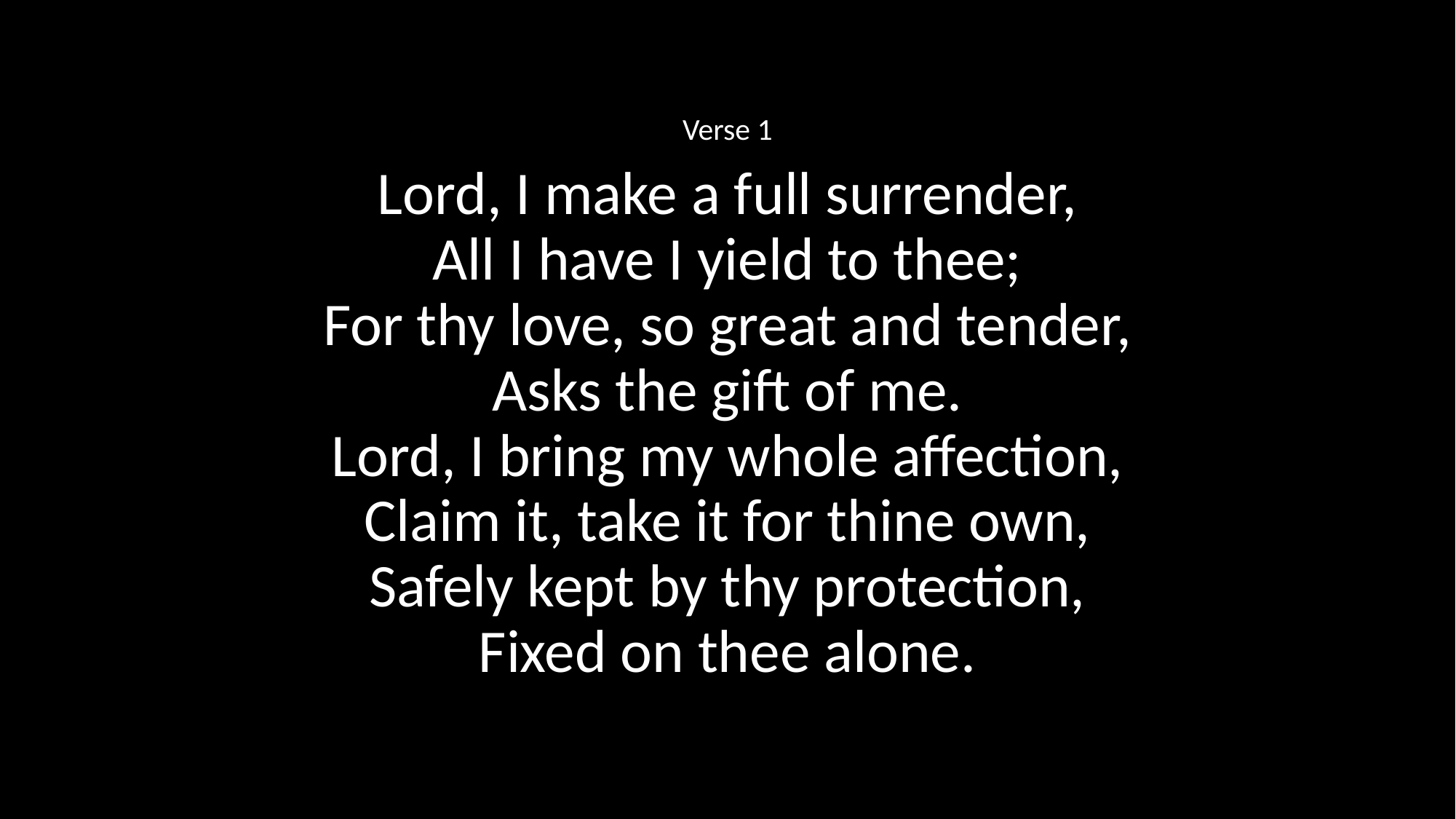

Verse 1
Lord, I make a full surrender,
All I have I yield to thee;
For thy love, so great and tender,
Asks the gift of me.
Lord, I bring my whole affection,
Claim it, take it for thine own,
Safely kept by thy protection,
Fixed on thee alone.